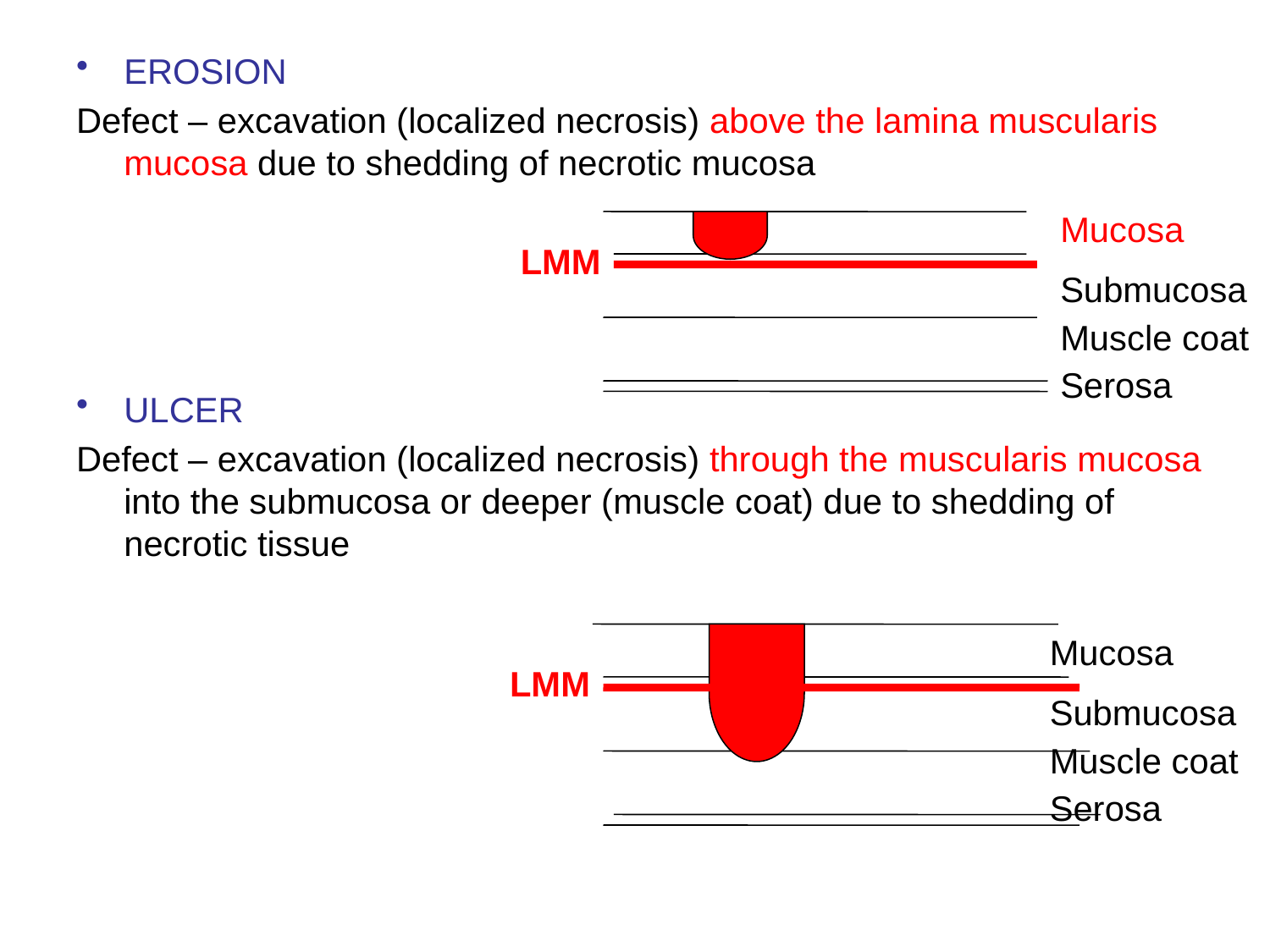

EROSION
Defect – excavation (localized necrosis) above the lamina muscularis mucosa due to shedding of necrotic mucosa

ULCER
Defect – excavation (localized necrosis) through the muscularis mucosa into the submucosa or deeper (muscle coat) due to shedding of necrotic tissue

Mucosa
Submucosa
Muscle coat
Serosa

LMM

Mucosa
Submucosa
Muscle coat
Serosa

LMM